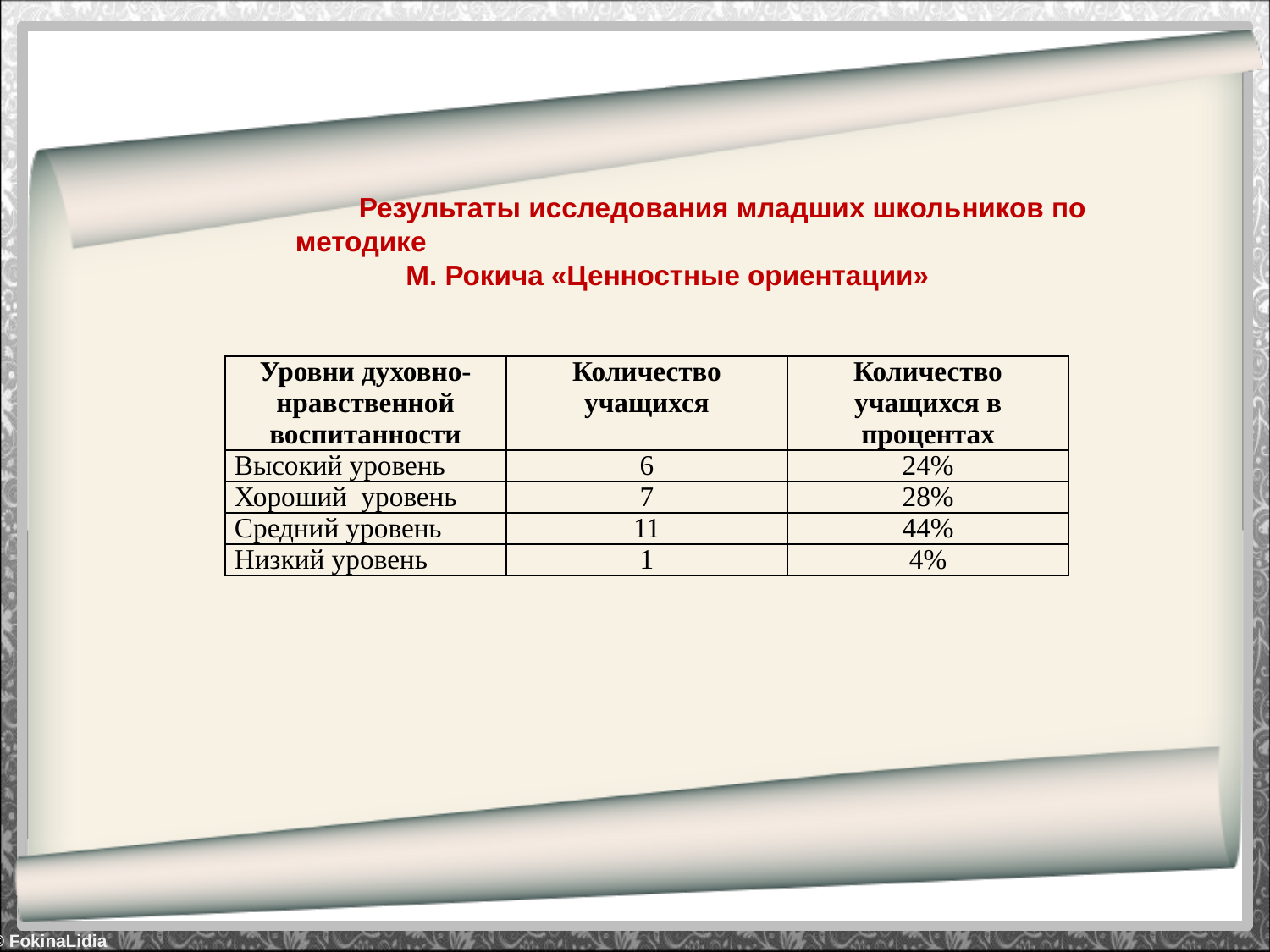

Результаты исследования младших школьников по методике
      М. Рокича «Ценностные ориентации»

| Уровни духовно-нравственной воспитанности | Количество учащихся | Количество учащихся в процентах |
| --- | --- | --- |
| Высокий уровень | 6 | 24% |
| Хороший уровень | 7 | 28% |
| Средний уровень | 11 | 44% |
| Низкий уровень | 1 | 4% |